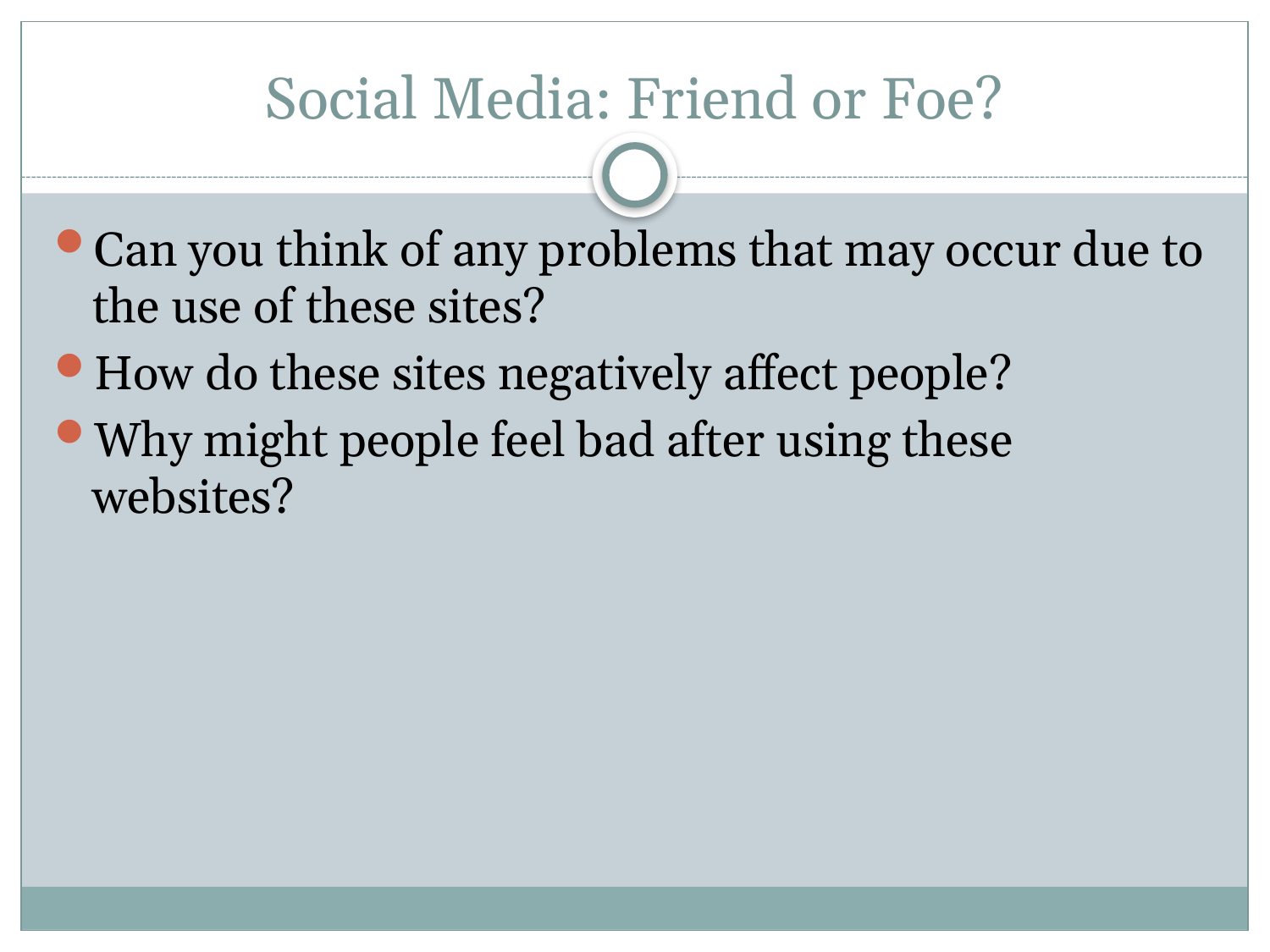

# Social Media: Friend or Foe?
Can you think of any problems that may occur due to the use of these sites?
How do these sites negatively affect people?
Why might people feel bad after using these websites?